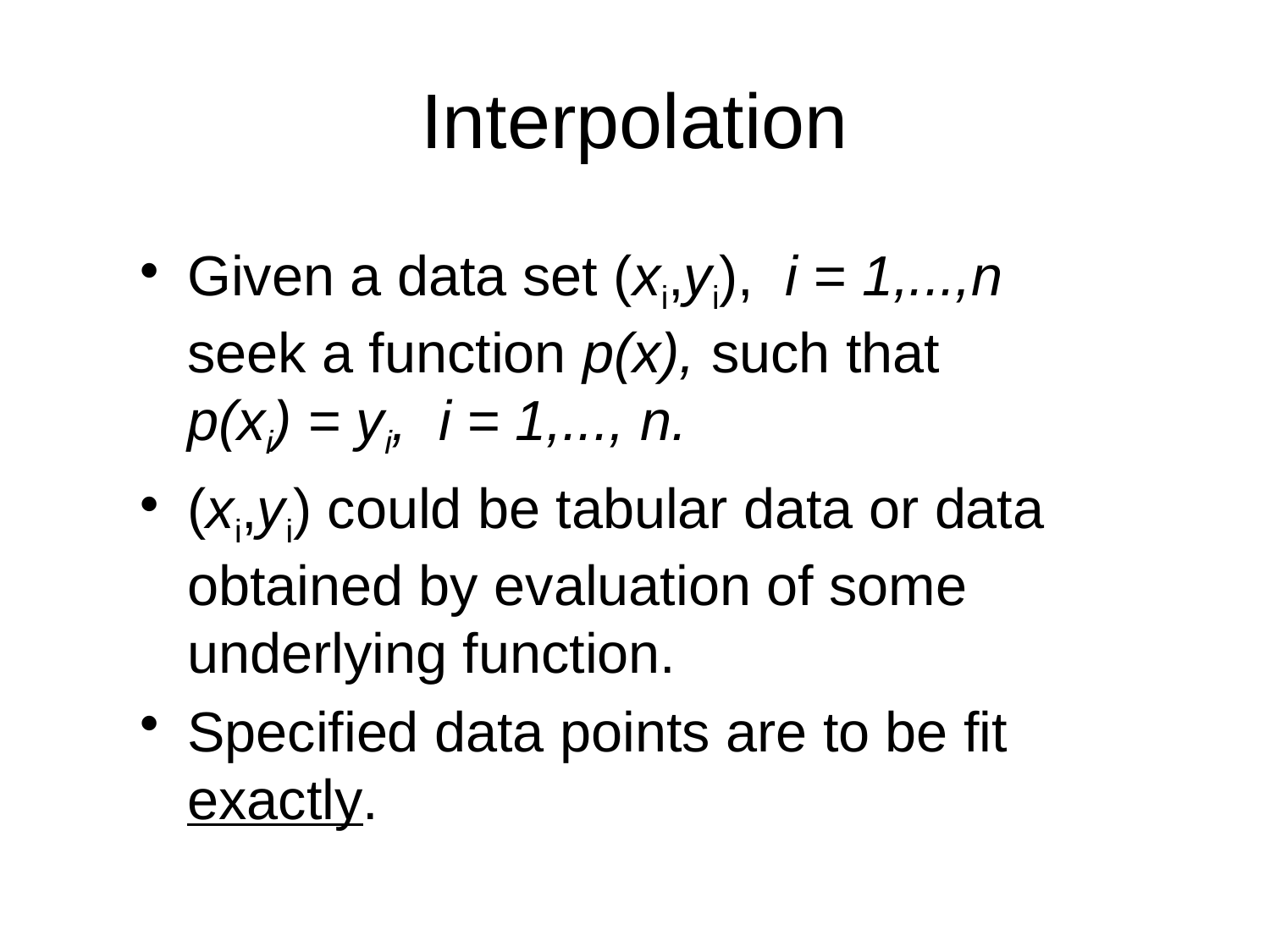

# Interpolation
Given a data set (xi,yi),  i = 1,...,n
seek a function p(x), such that
p(xi) = yi,  i = 1,..., n.
(xi,yi) could be tabular data or data obtained by evaluation of some underlying function.
Specified data points are to be fit exactly.